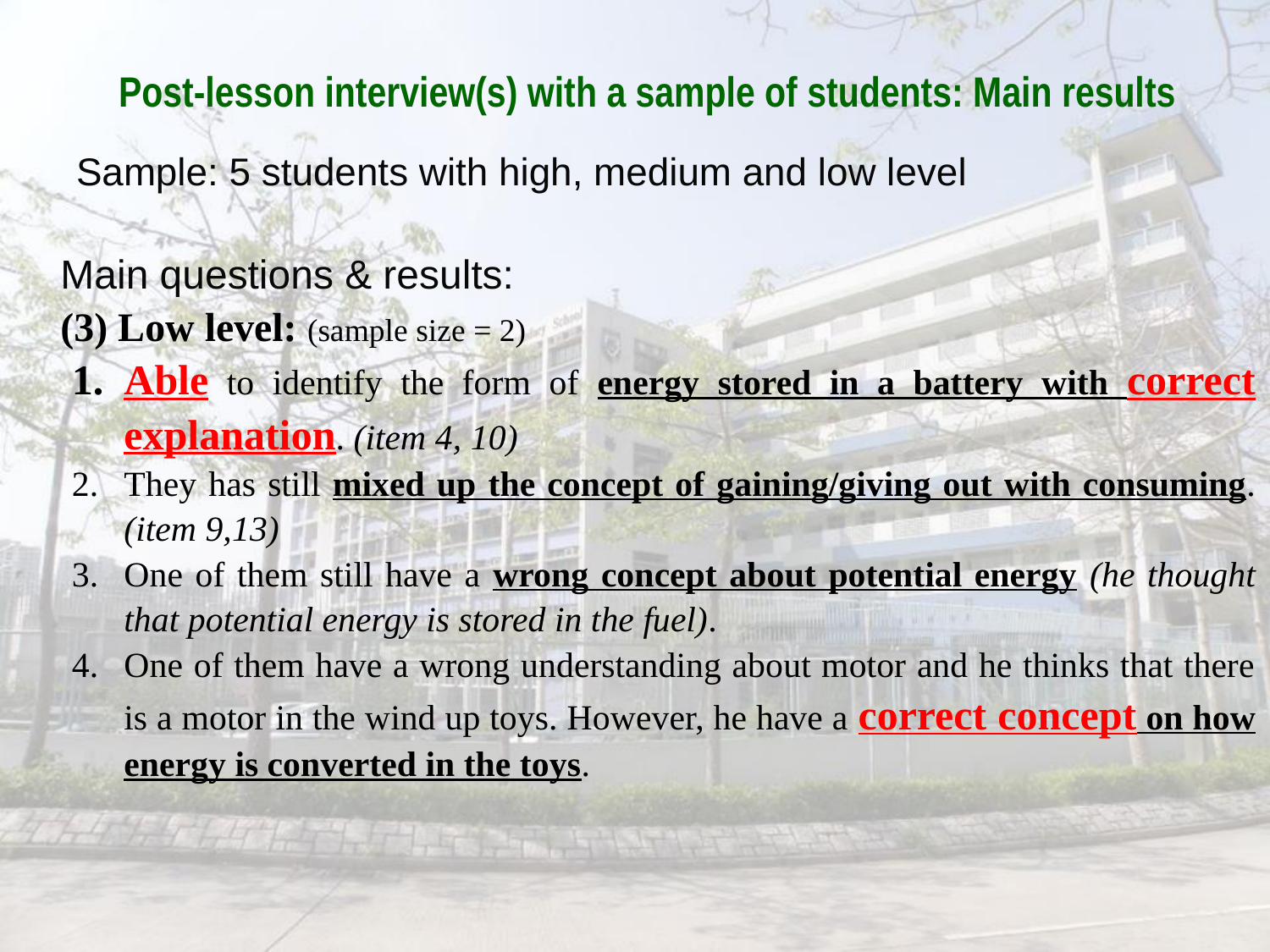

# Post-lesson interview(s) with a sample of students: Main results
Sample: 5 students with high, medium and low level
Main questions & results:
(3) Low level: (sample size = 2)
Able to identify the form of energy stored in a battery with correct explanation. (item 4, 10)
They has still mixed up the concept of gaining/giving out with consuming. (item 9,13)
One of them still have a wrong concept about potential energy (he thought that potential energy is stored in the fuel).
One of them have a wrong understanding about motor and he thinks that there is a motor in the wind up toys. However, he have a correct concept on how energy is converted in the toys.